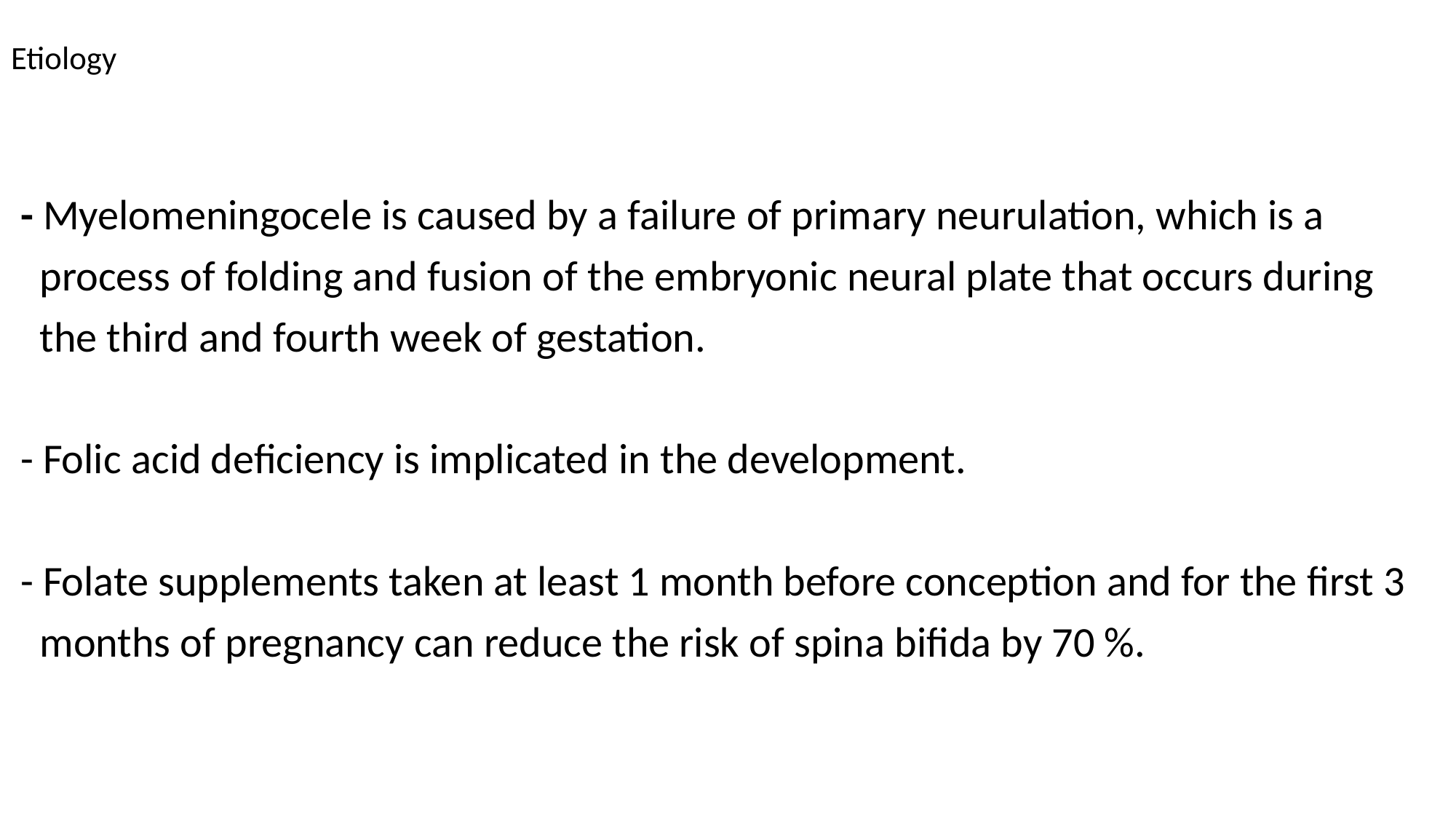

# Etiology

 - Myelomeningocele is caused by a failure of primary neurulation, which is a
   process of folding and fusion of the embryonic neural plate that occurs during
   the third and fourth week of gestation.

 - Folic acid deficiency is implicated in the development.

 - Folate supplements taken at least 1 month before conception and for the first 3
   months of pregnancy can reduce the risk of spina bifida by 70 %.